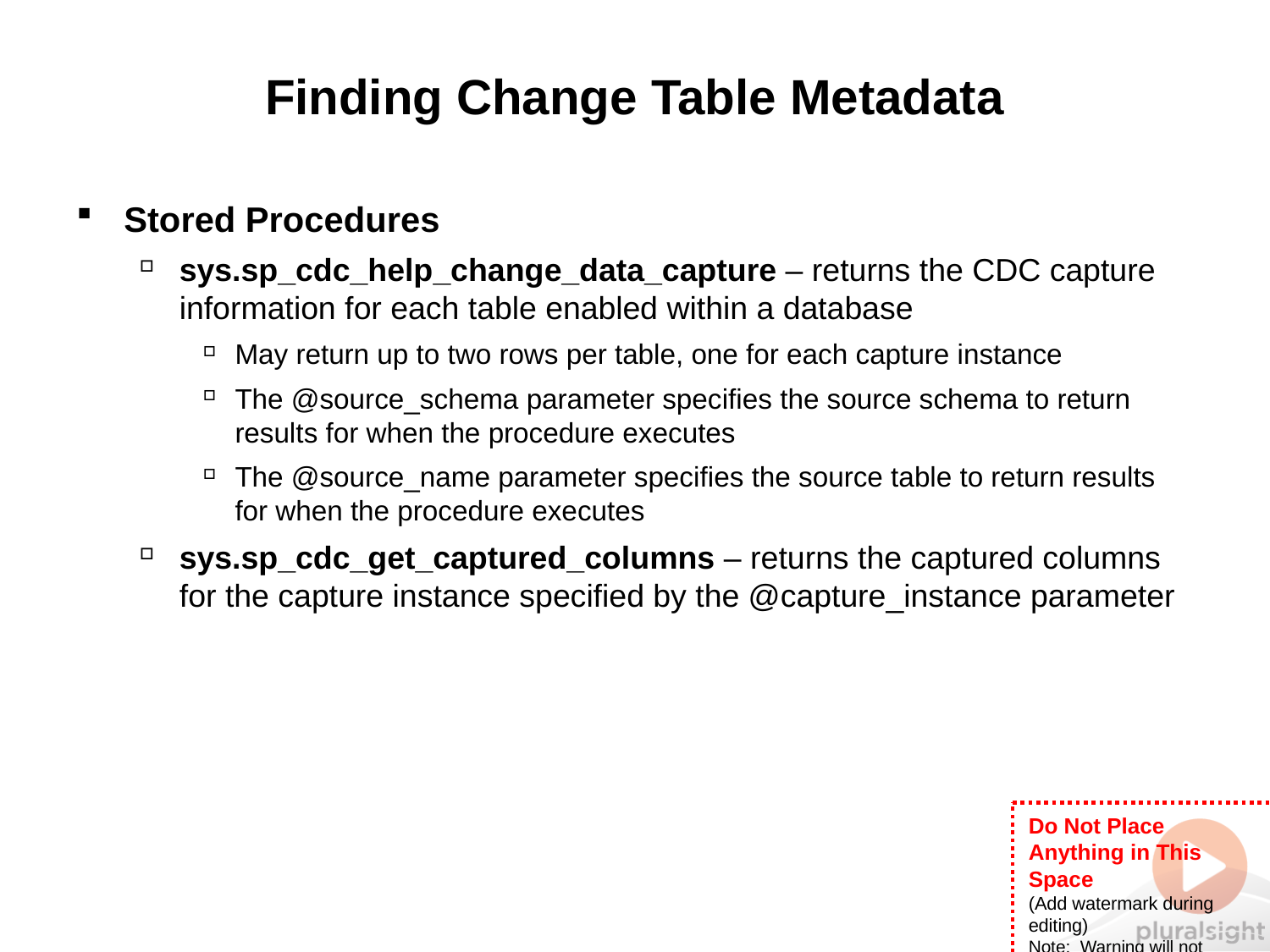

# Finding Change Table Metadata
Stored Procedures
sys.sp_cdc_help_change_data_capture – returns the CDC capture information for each table enabled within a database
May return up to two rows per table, one for each capture instance
The @source_schema parameter specifies the source schema to return results for when the procedure executes
The @source_name parameter specifies the source table to return results for when the procedure executes
sys.sp_cdc_get_captured_columns – returns the captured columns for the capture instance specified by the @capture_instance parameter